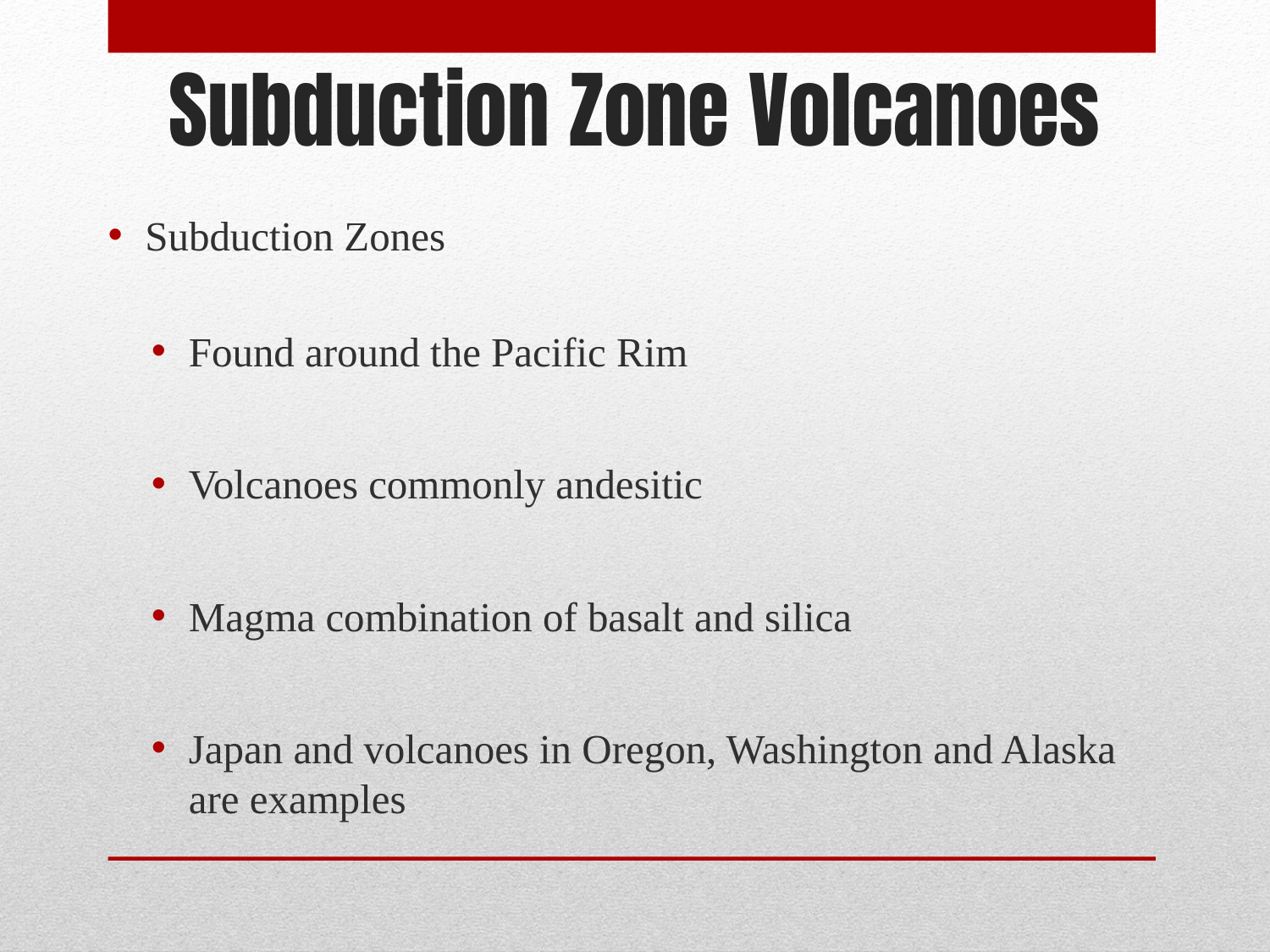

Subduction Zone Volcanoes
Subduction Zones

Found around the Pacific Rim

Volcanoes commonly andesitic

Magma combination of basalt and silica

Japan and volcanoes in Oregon, Washington and Alaska are examples